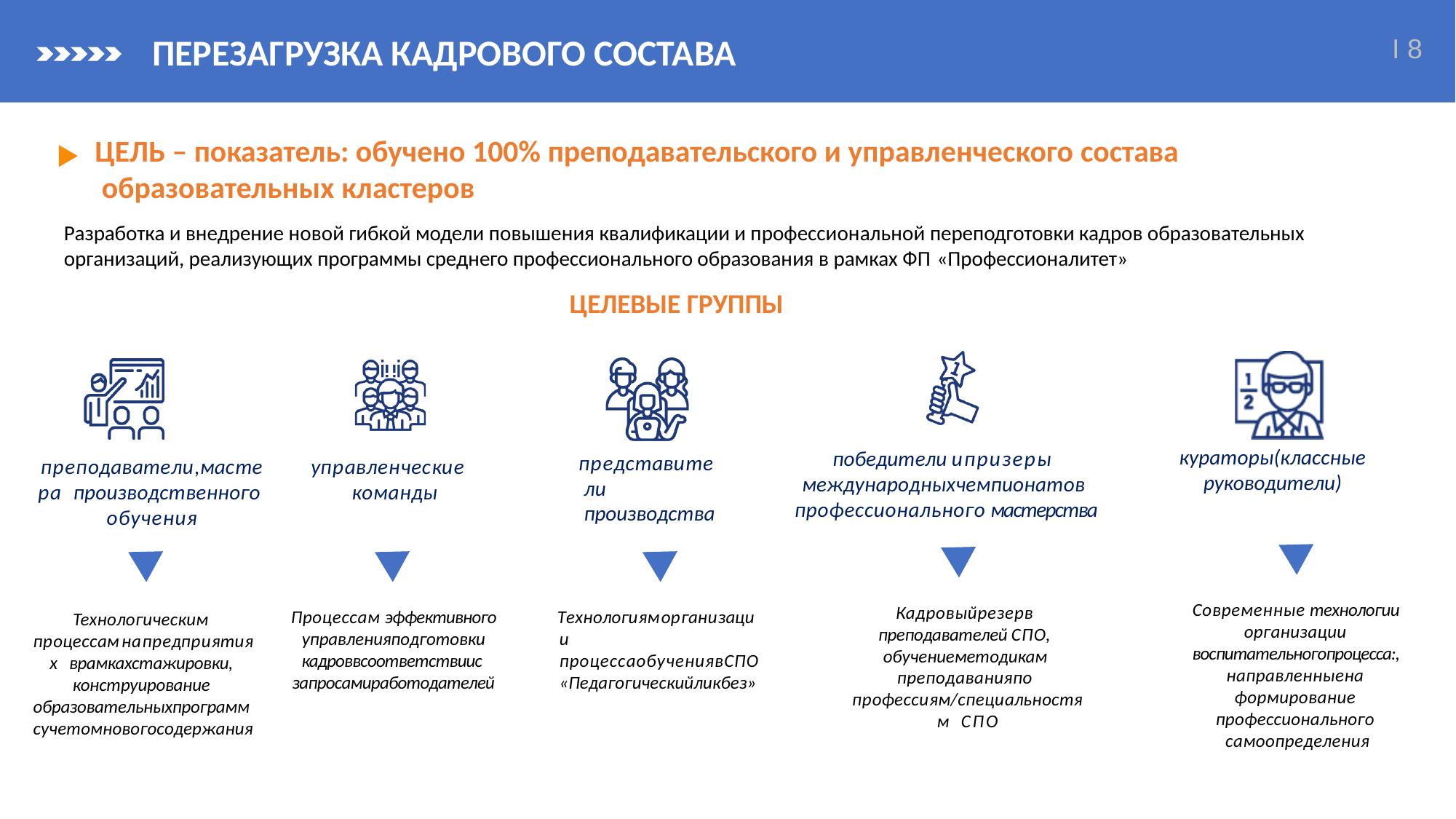

# ПЕРЕЗАГРУЗКА КАДРОВОГО СОСТАВА
I 8

ЦЕЛЬ – показатель: обучено 100% преподавательского и управленческого состава  образовательных кластеров
Разработка и внедрение новой гибкой модели повышения квалификации и профессиональной переподготовки кадров образовательных  организаций, реализующих программы среднего профессионального образования в рамках ФП «Профессионалитет»
ЦЕЛЕВЫЕ ГРУППЫ

кураторы(классные
руководители)
победители ипризеры  международныхчемпионатов  профессионального мастерства
представители  производства
преподаватели,мастера  производственного  обучения
управленческие  команды

Современные технологии  организации  воспитательногопроцесса:,  направленныена  формирование  профессионального  самоопределения
Кадровыйрезерв  преподавателей СПО,  обучениеметодикам  преподаванияпо  профессиям/специальностям  СПО
Процессам эффективного  управленияподготовки  кадроввсоответствиис  запросамиработодателей
Технологияморганизации  процессаобучениявСПО
«Педагогическийликбез»
Технологическим  процессамнапредприятиях  врамкахстажировки,  конструирование  образовательныхпрограмм  сучетомновогосодержания